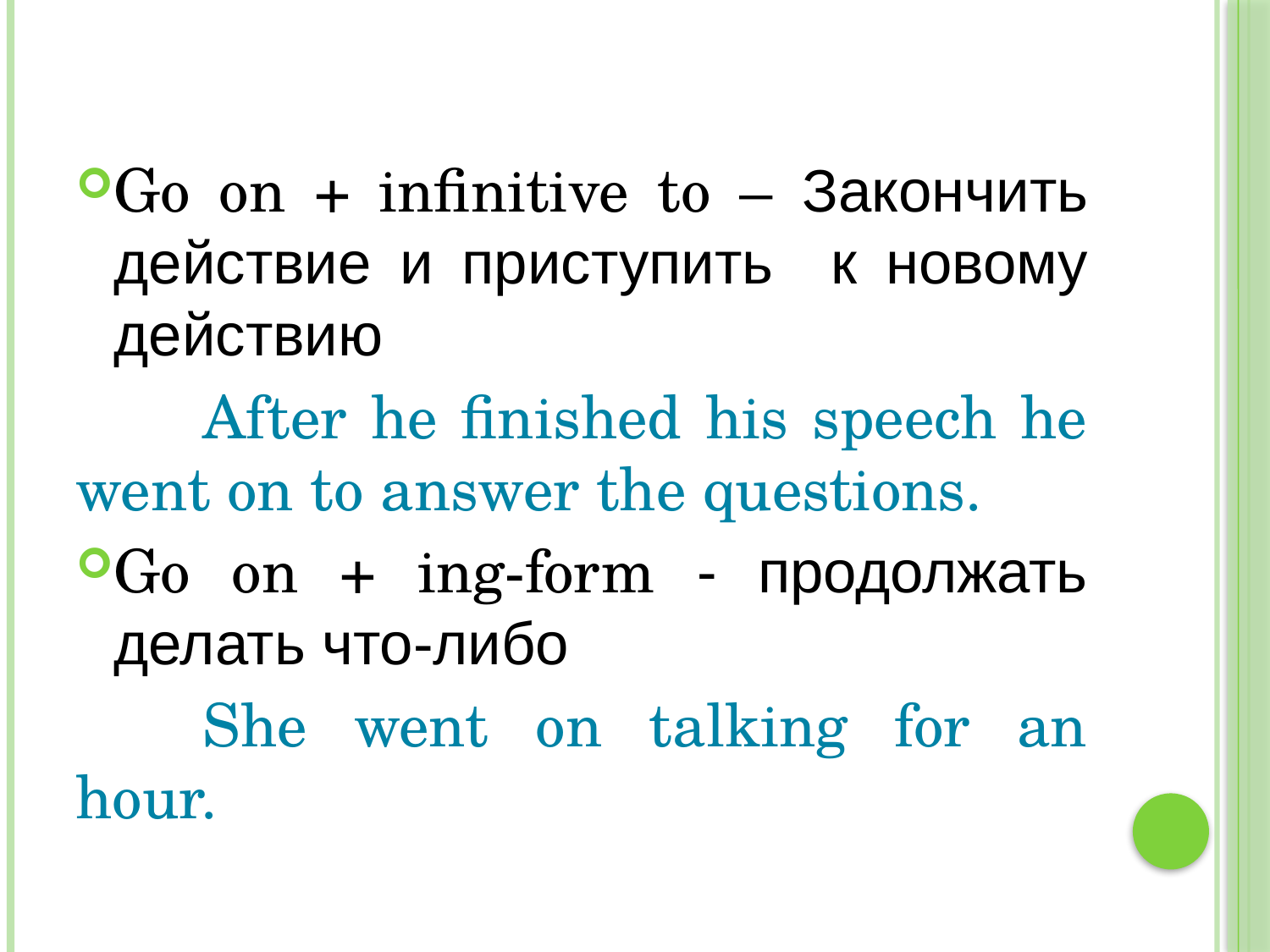

#
Go on + infinitive to – Закончить действие и приступить  к новому действию
	After he finished his speech he went on to answer the questions.
Go on + ing-form - продолжать делать что-либо
	She went on talking for an hour.